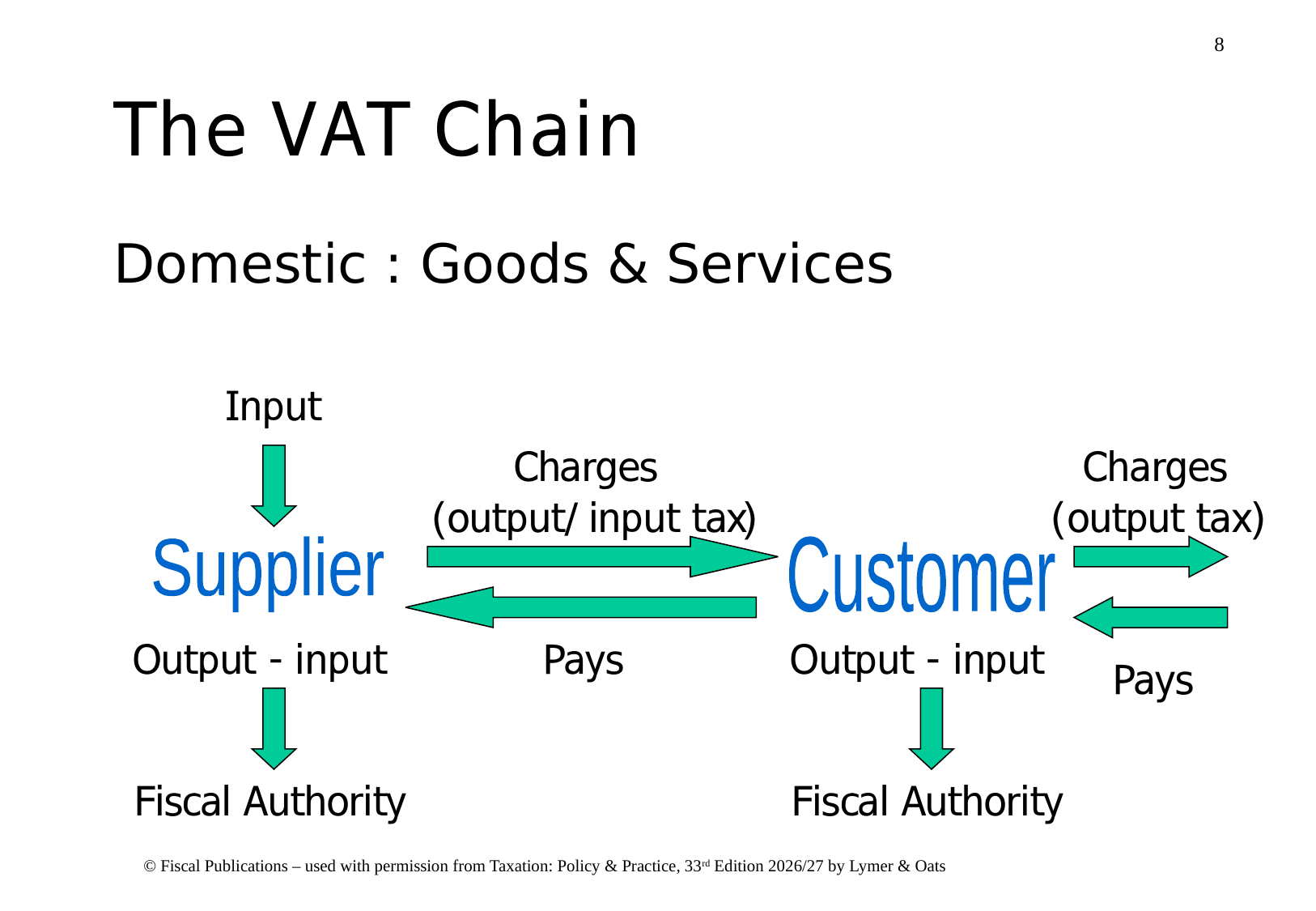

# The VAT Chain
Domestic : Goods & Services
Input
Charges
Charges

(output/             )
input tax
(output tax)
Supplier

Customer

Output - input
Pays
Output - input
Pays

Fiscal Authority
Fiscal Authority